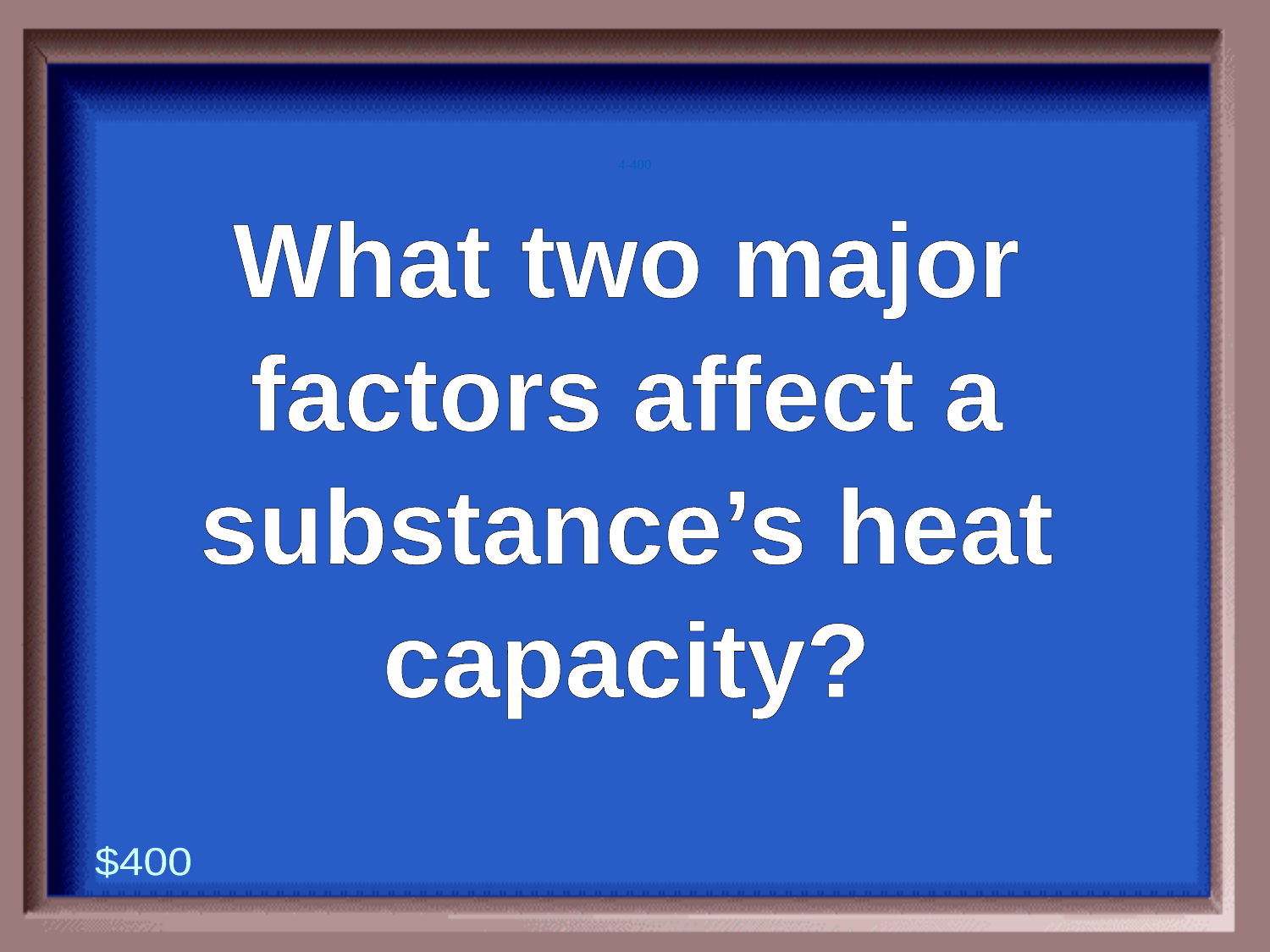

4-400
What two major factors affect a substance’s heat capacity?

$400